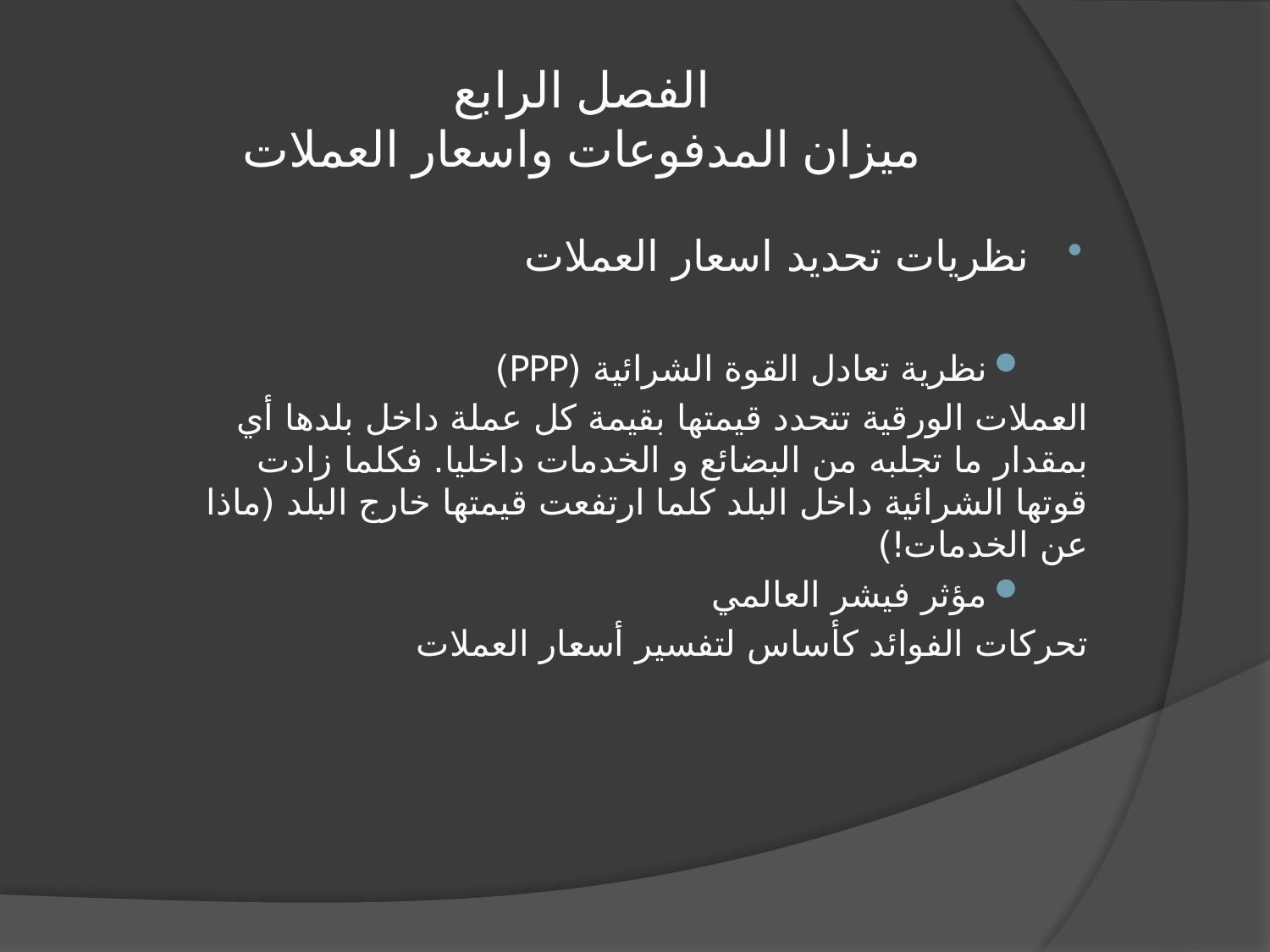

# الفصل الرابع ميزان المدفوعات واسعار العملات
نظريات تحديد اسعار العملات

نظرية تعادل القوة الشرائية (PPP)
	 العملات الورقية تتحدد قيمتها بقيمة كل عملة داخل بلدها أي بمقدار ما تجلبه من البضائع و الخدمات داخليا. فكلما زادت قوتها الشرائية داخل البلد كلما ارتفعت قيمتها خارج البلد (ماذا عن الخدمات!)
مؤثر فيشر العالمي
	 تحركات الفوائد كأساس لتفسير أسعار العملات